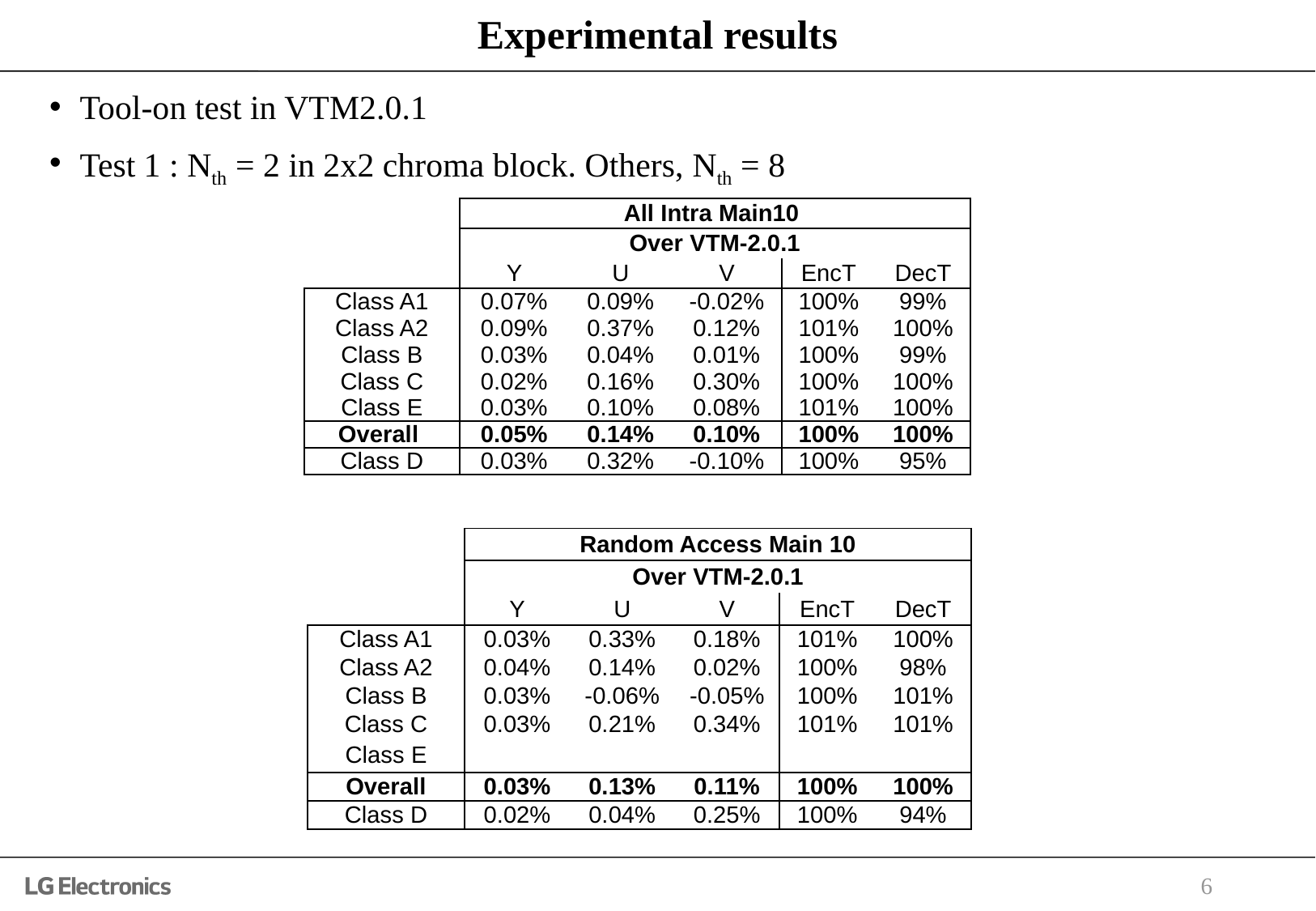

# Experimental results
Tool-on test in VTM2.0.1
Test 1 : Nth = 2 in 2x2 chroma block. Others, Nth = 8

|  | All Intra Main10 |  |  |  |  |
| --- | --- | --- | --- | --- | --- |
|  | Over VTM-2.0.1 |  |  |  |  |
|  | Y | U | V | EncT | DecT |
| Class A1 | 0.07% | 0.09% | -0.02% | 100% | 99% |
| Class A2 | 0.09% | 0.37% | 0.12% | 101% | 100% |
| Class B | 0.03% | 0.04% | 0.01% | 100% | 99% |
| Class C | 0.02% | 0.16% | 0.30% | 100% | 100% |
| Class E | 0.03% | 0.10% | 0.08% | 101% | 100% |
| Overall | 0.05% | 0.14% | 0.10% | 100% | 100% |
| Class D | 0.03% | 0.32% | -0.10% | 100% | 95% |
|  | Random Access Main 10 |  |  |  |  |
| --- | --- | --- | --- | --- | --- |
|  | Over VTM-2.0.1 |  |  |  |  |
|  | Y | U | V | EncT | DecT |
| Class A1 | 0.03% | 0.33% | 0.18% | 101% | 100% |
| Class A2 | 0.04% | 0.14% | 0.02% | 100% | 98% |
| Class B | 0.03% | -0.06% | -0.05% | 100% | 101% |
| Class C | 0.03% | 0.21% | 0.34% | 101% | 101% |
| Class E |  |  |  |  |  |
| Overall | 0.03% | 0.13% | 0.11% | 100% | 100% |
| Class D | 0.02% | 0.04% | 0.25% | 100% | 94% |
6